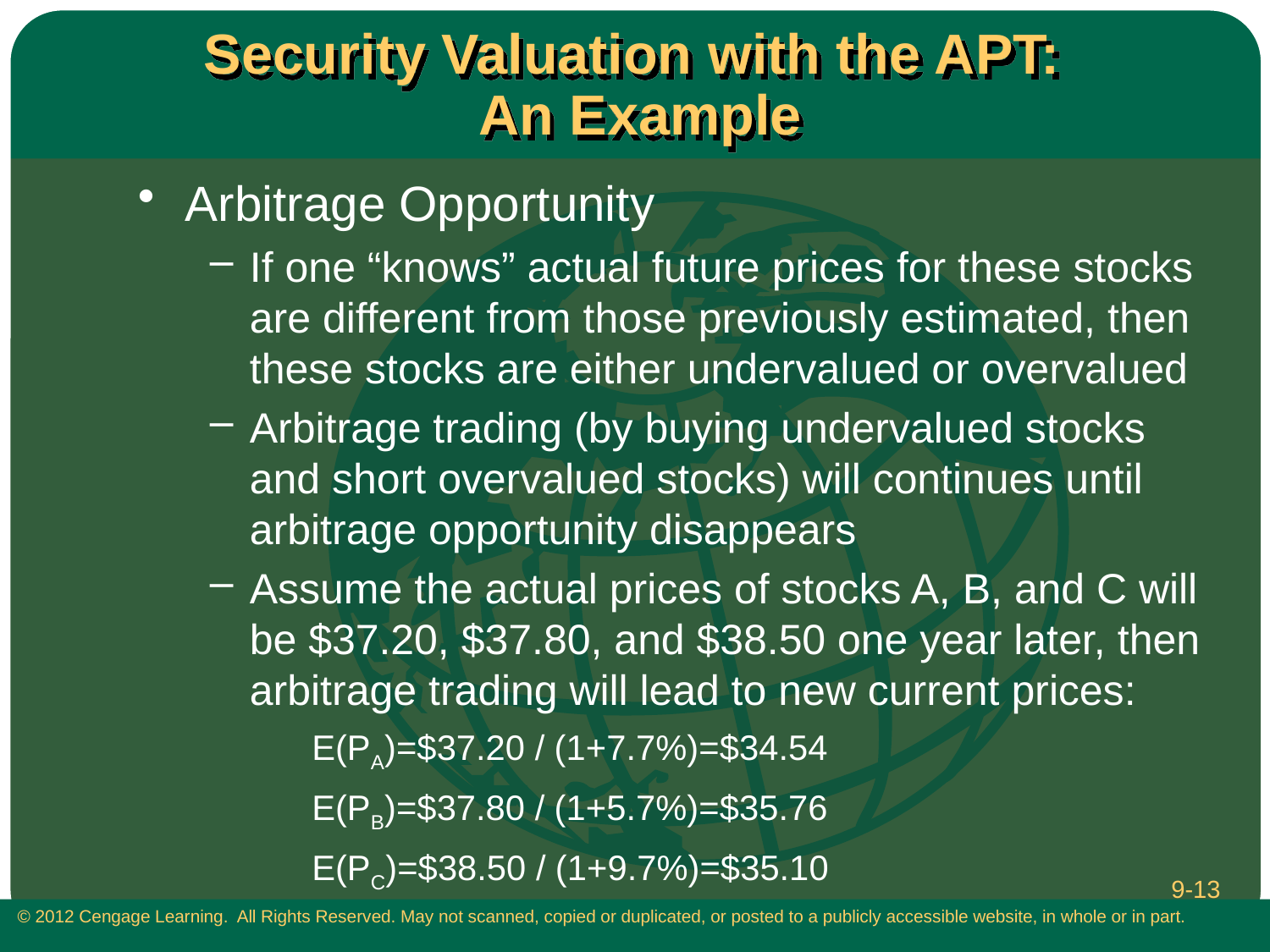

# Security Valuation with the APT: An Example
Arbitrage Opportunity
If one “knows” actual future prices for these stocks are different from those previously estimated, then these stocks are either undervalued or overvalued
Arbitrage trading (by buying undervalued stocks and short overvalued stocks) will continues until arbitrage opportunity disappears
Assume the actual prices of stocks A, B, and C will be $37.20, $37.80, and $38.50 one year later, then arbitrage trading will lead to new current prices:
E(PA)=$37.20 / (1+7.7%)=$34.54
E(PB)=$37.80 / (1+5.7%)=$35.76
E(PC)=$38.50 / (1+9.7%)=$35.10
9-13
 © 2012 Cengage Learning.  All Rights Reserved. May not scanned, copied or duplicated, or posted to a publicly accessible website, in whole or in part.